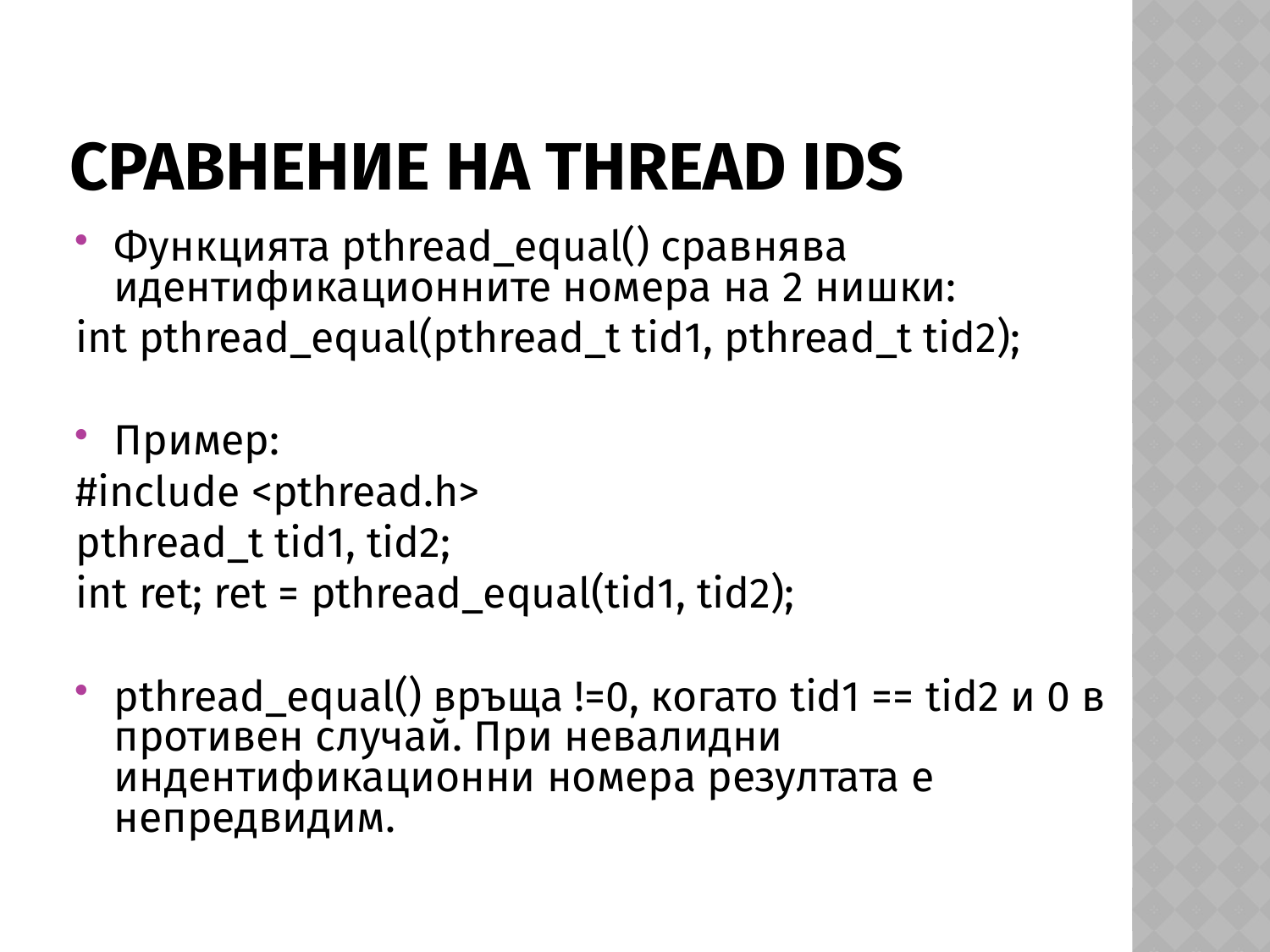

# Сравнение на Thread IDs
Функцията pthread_equal() сравнява идентификационните номера на 2 нишки:
int pthread_equal(pthread_t tid1, pthread_t tid2);

Пример:
#include <pthread.h>
pthread_t tid1, tid2;
int ret; ret = pthread_equal(tid1, tid2);

pthread_equal() връща !=0, когато tid1 == tid2 и 0 в противен случай. При невалидни индентификационни номера резултата е непредвидим.